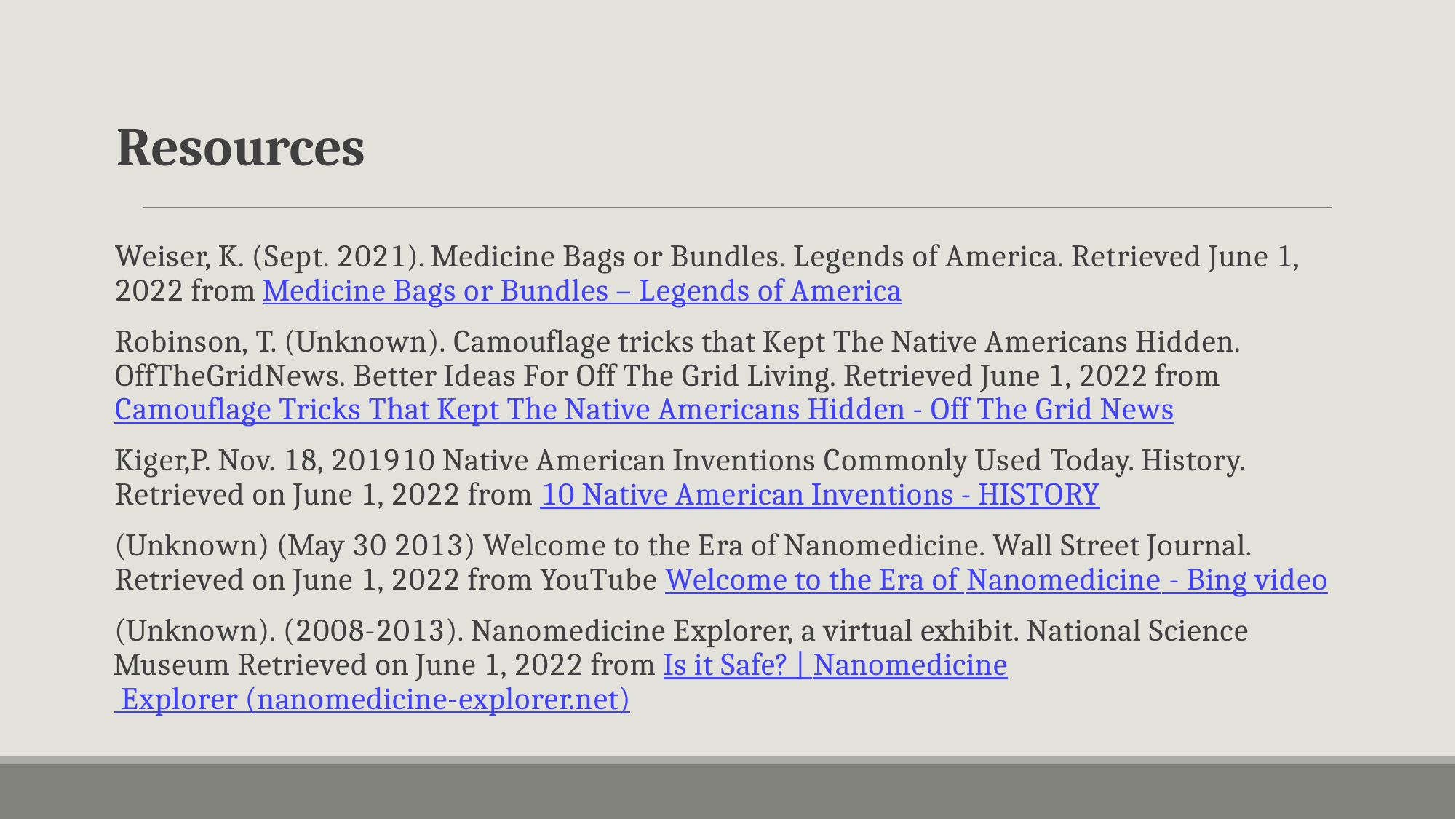

# Resources
Weiser, K. (Sept. 2021). Medicine Bags or Bundles. Legends of America. Retrieved June 1, 2022 from Medicine Bags or Bundles – Legends of America
Robinson, T. (Unknown). Camouflage tricks that Kept The Native Americans Hidden. OffTheGridNews. Better Ideas For Off The Grid Living. Retrieved June 1, 2022 from Camouflage Tricks That Kept The Native Americans Hidden - Off The Grid News
Kiger,P. Nov. 18, 201910 Native American Inventions Commonly Used Today. History. Retrieved on June 1, 2022 from 10 Native American Inventions - HISTORY
(Unknown) (May 30 2013) Welcome to the Era of Nanomedicine. Wall Street Journal. Retrieved on June 1, 2022 from YouTube Welcome to the Era of Nanomedicine - Bing video
(Unknown). (2008-2013). Nanomedicine Explorer, a virtual exhibit. National Science Museum Retrieved on June 1, 2022 from Is it Safe? | Nanomedicine Explorer (nanomedicine-explorer.net)